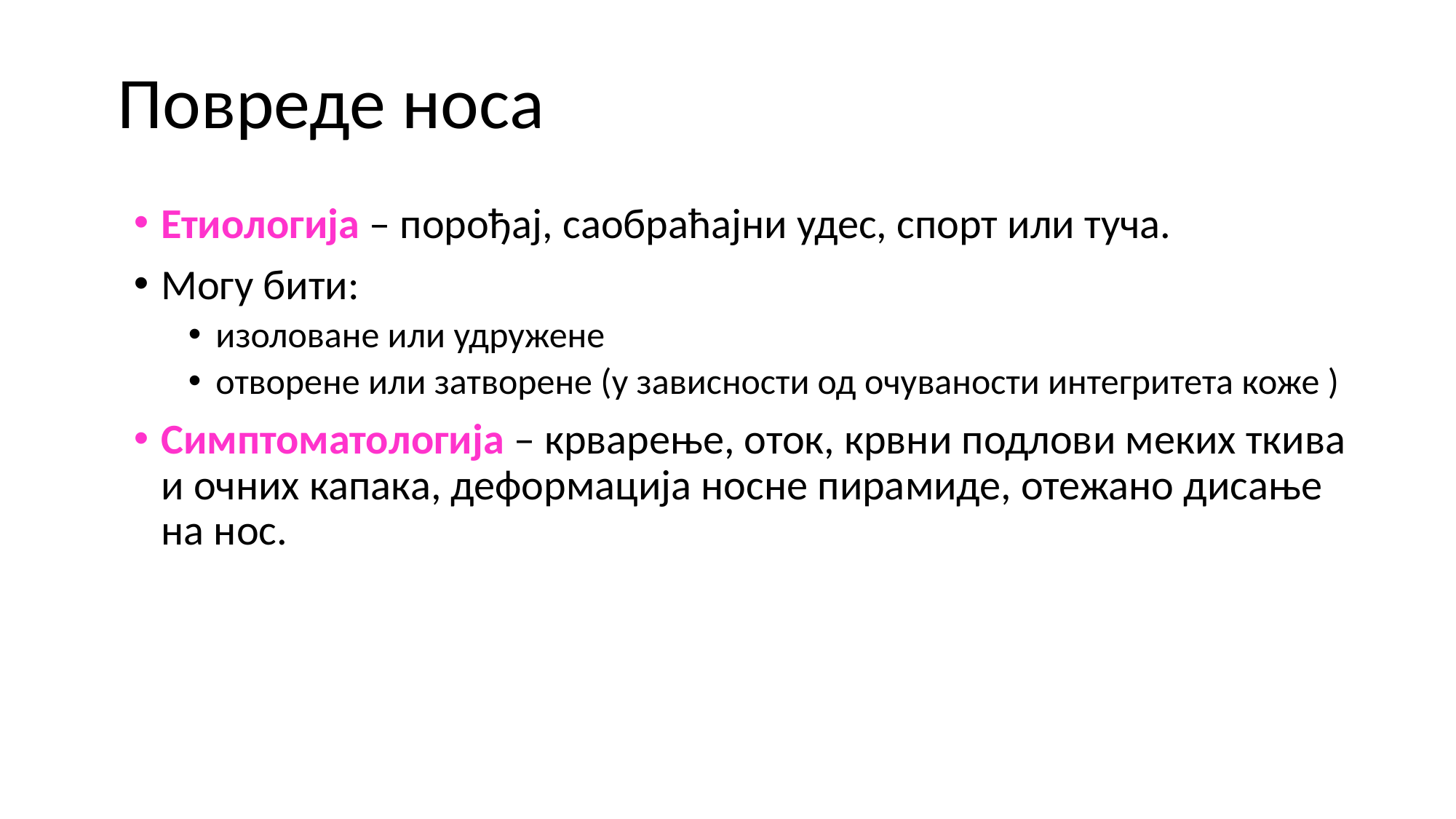

# Повреде носа
Етиологија – порођај, саобраћајни удес, спорт или туча.
Могу бити:
изоловане или удружене
отворене или затворене (у зависности од очуваности интегритета коже )
Симптоматологија – крварење, оток, крвни подлови меких ткива и очних капака, деформација носне пирамиде, отежано дисање на нос.